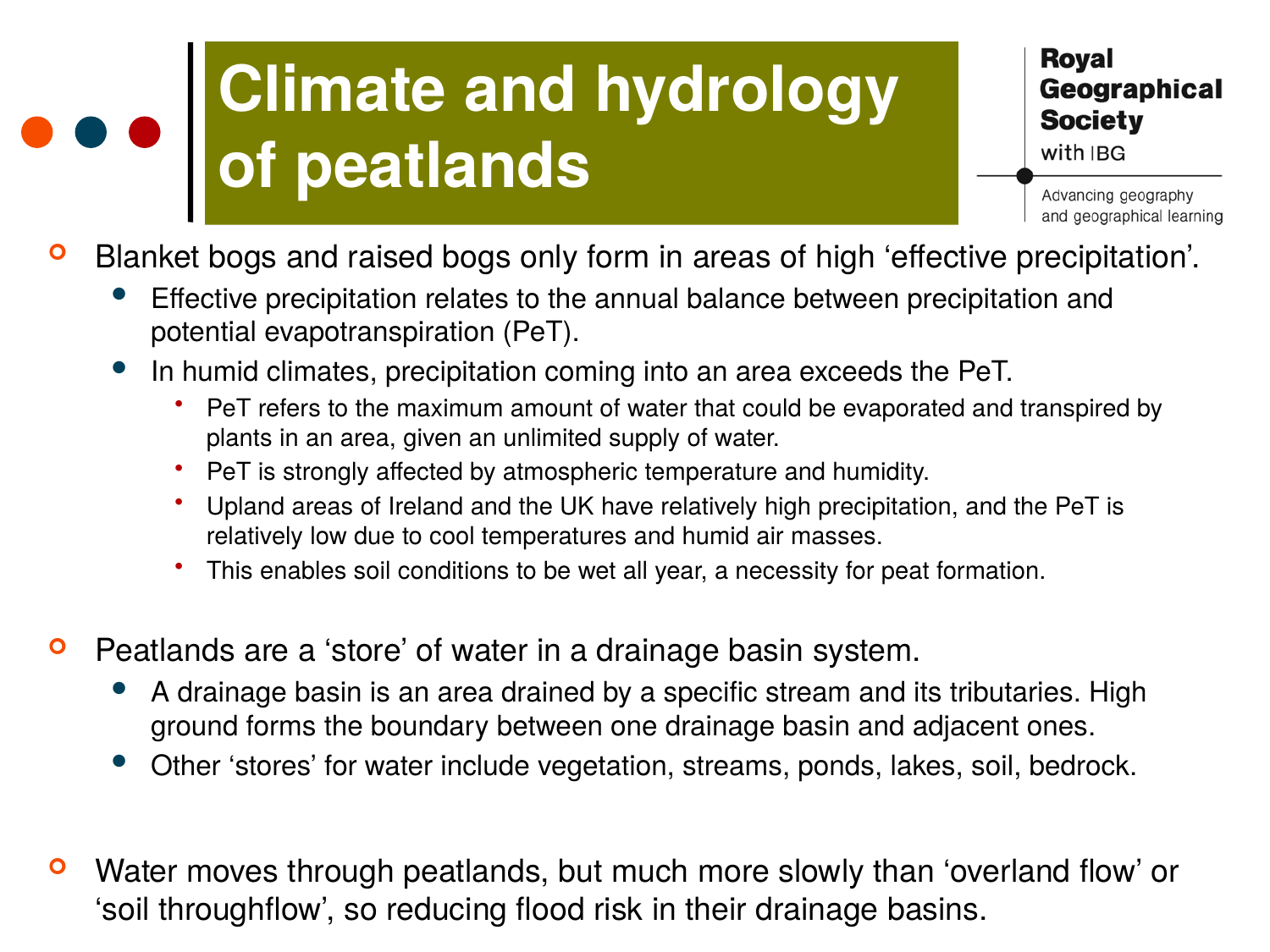

Climate and hydrology of peatlands
Blanket bogs and raised bogs only form in areas of high ‘effective precipitation’.
Effective precipitation relates to the annual balance between precipitation and potential evapotranspiration (PeT).
In humid climates, precipitation coming into an area exceeds the PeT.
PeT refers to the maximum amount of water that could be evaporated and transpired by plants in an area, given an unlimited supply of water.
PeT is strongly affected by atmospheric temperature and humidity.
Upland areas of Ireland and the UK have relatively high precipitation, and the PeT is relatively low due to cool temperatures and humid air masses.
This enables soil conditions to be wet all year, a necessity for peat formation.

Peatlands are a ‘store’ of water in a drainage basin system.
A drainage basin is an area drained by a specific stream and its tributaries. High ground forms the boundary between one drainage basin and adjacent ones.
Other ‘stores’ for water include vegetation, streams, ponds, lakes, soil, bedrock.

Water moves through peatlands, but much more slowly than ‘overland flow’ or ‘soil throughflow’, so reducing flood risk in their drainage basins.